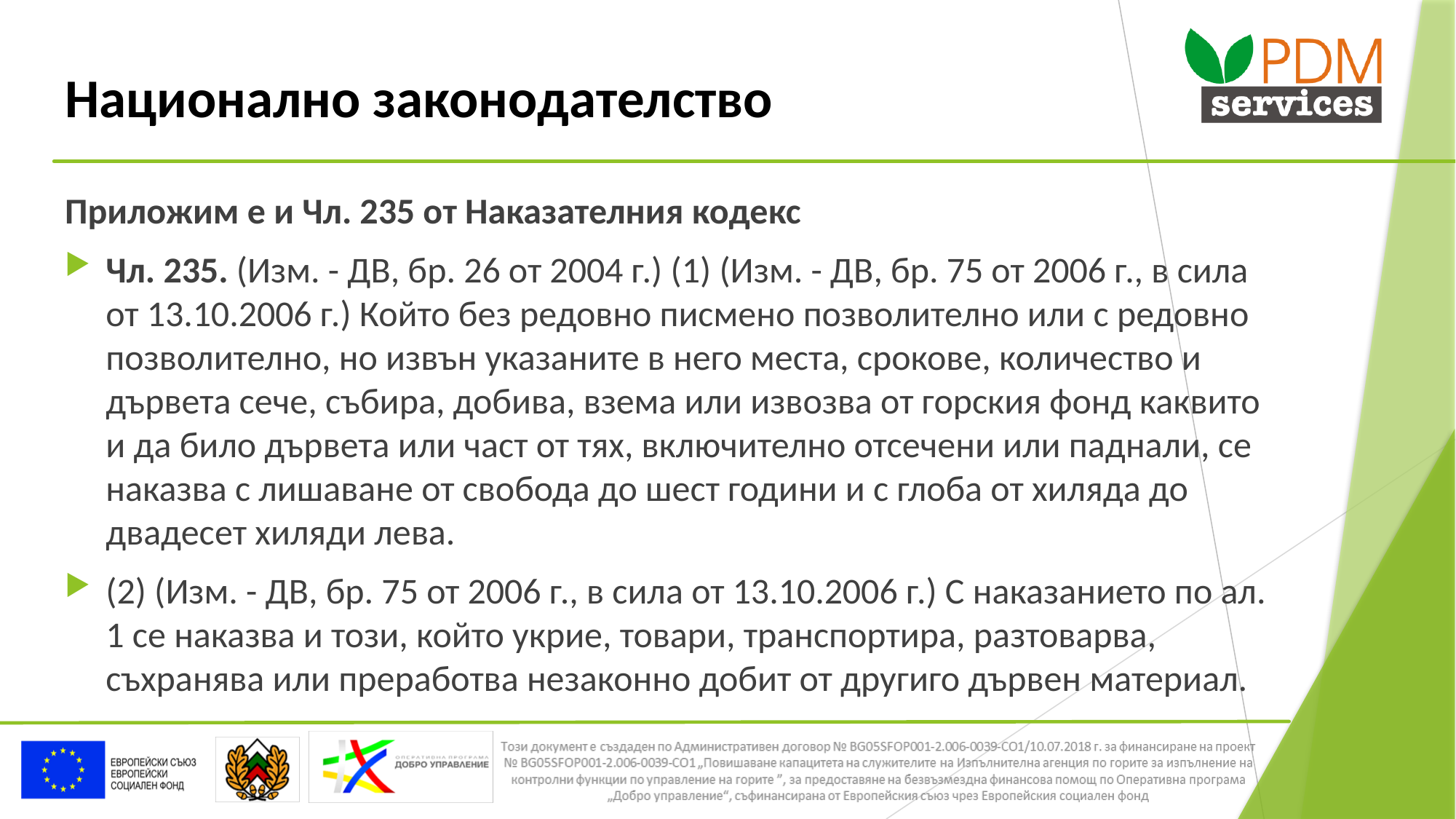

# Национално законодателство
Приложим е и Чл. 235 от Наказателния кодекс
Чл. 235. (Изм. - ДВ, бр. 26 от 2004 г.) (1) (Изм. - ДВ, бр. 75 от 2006 г., в сила от 13.10.2006 г.) Който без редовно писмено позволително или с редовно позволително, но извън указаните в него места, срокове, количество и дървета сече, събира, добива, взема или извозва от горския фонд каквито и да било дървета или част от тях, включително отсечени или паднали, се наказва с лишаване от свобода до шест години и с глоба от хиляда до двадесет хиляди лева.
(2) (Изм. - ДВ, бр. 75 от 2006 г., в сила от 13.10.2006 г.) С наказанието по ал. 1 се наказва и този, който укрие, товари, транспортира, разтоварва, съхранява или преработва незаконно добит от другиго дървен материал.